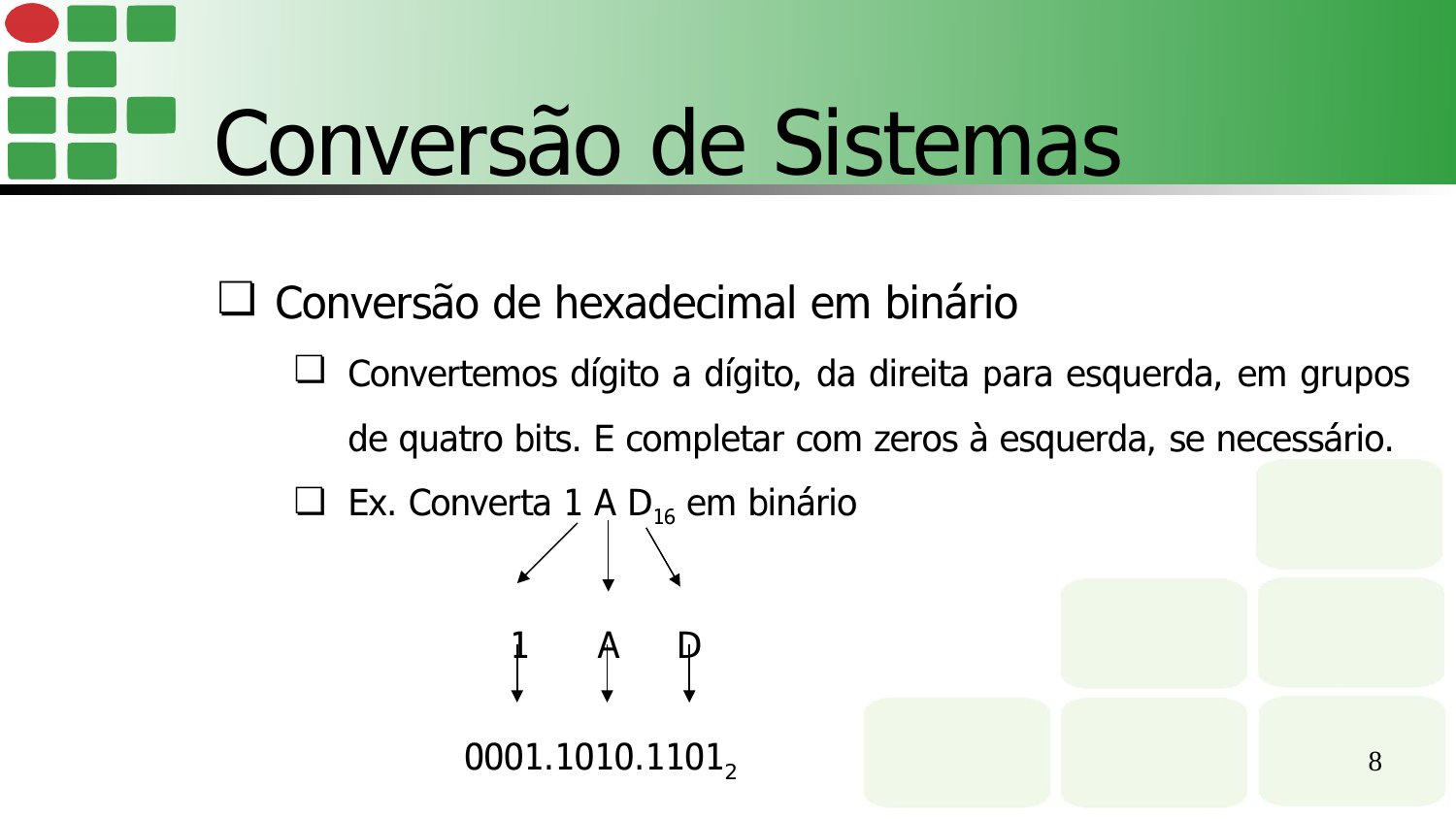

Conversão de Sistemas
Conversão de hexadecimal em binário
Convertemos dígito a dígito, da direita para esquerda, em grupos de quatro bits. E completar com zeros à esquerda, se necessário.

Ex. Converta 1 A D16 em binário
    1      A     D
0001.1010.11012
8